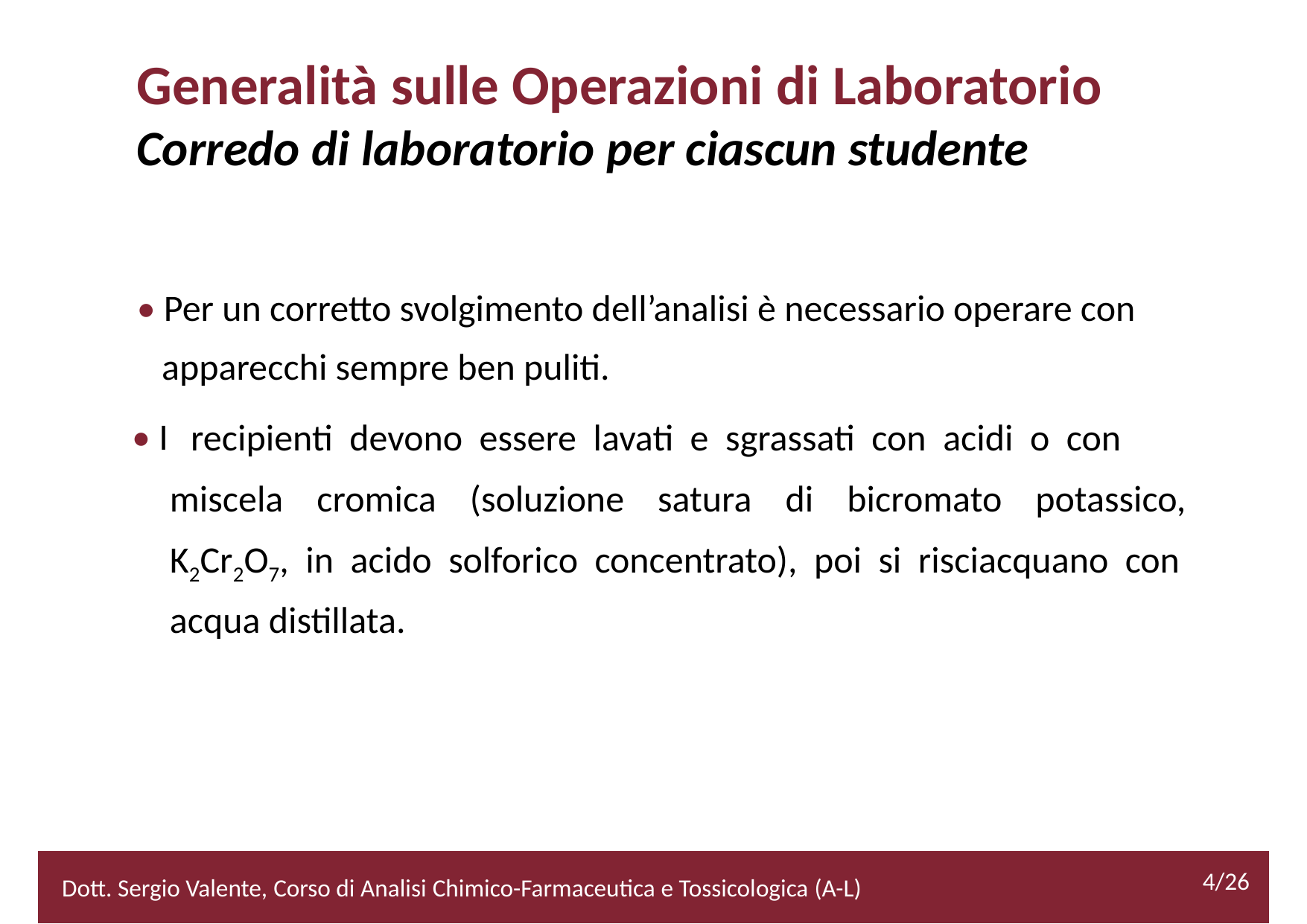

Generalità sulle Operazioni di Laboratorio
Corredo di laboratorio per ciascun studente
• Per un corretto svolgimento dell’analisi è necessario operare con

	apparecchi sempre ben puliti.
• I
recipienti  devono  essere  lavati  e  sgrassati  con  acidi  o  con
miscela    cromica    (soluzione    satura    di    bicromato    potassico,

K2Cr2O7,  in  acido  solforico  concentrato),  poi  si  risciacquano  con

acqua distillata.

4/26
2/52
Dott. Sergio Valente, Corso di Analisi Chimico-Farmaceutica e Tossicologica (A-L)